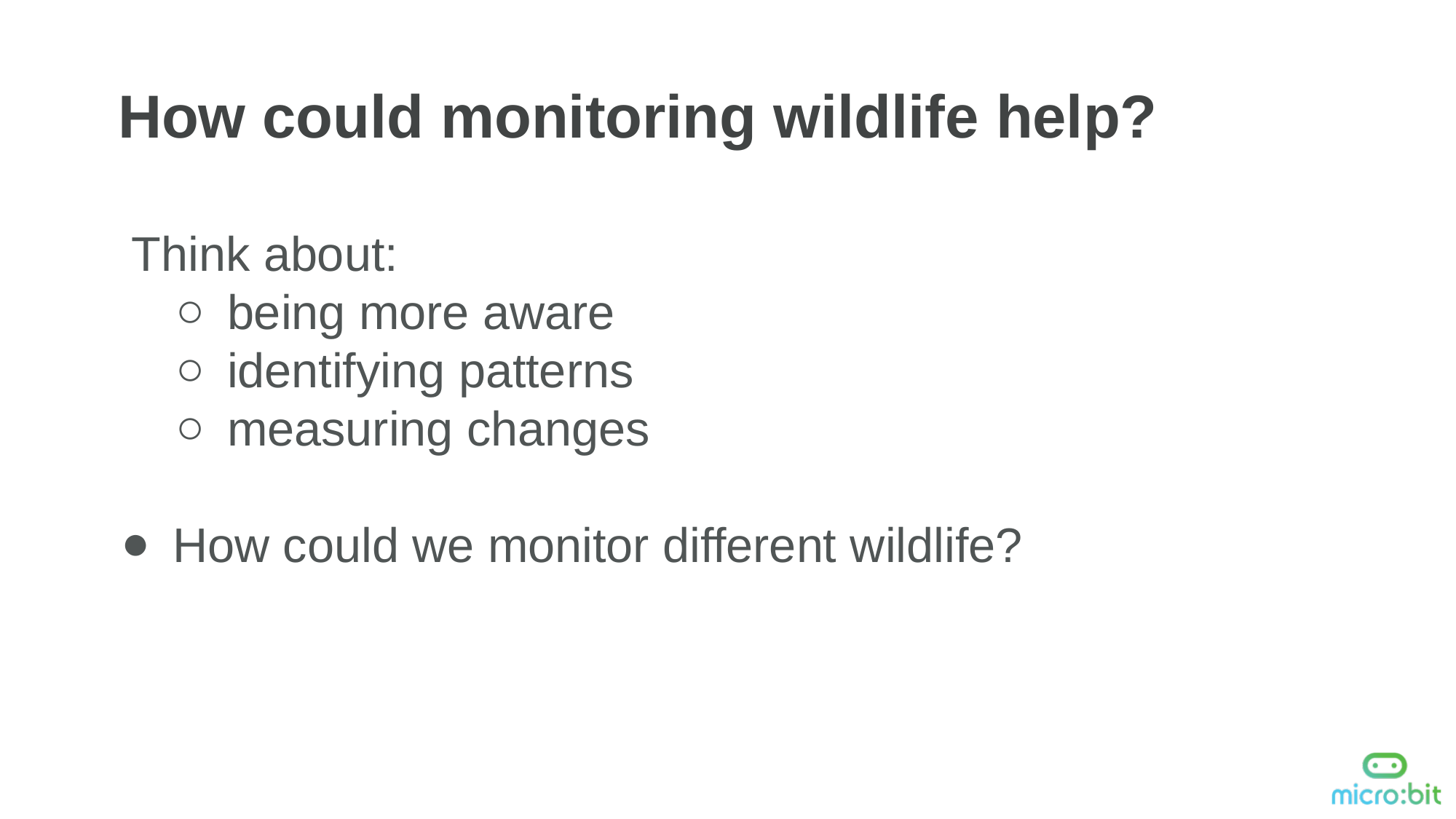

How could monitoring wildlife help?

 Think about:
being more aware
identifying patterns
measuring changes

How could we monitor different wildlife?